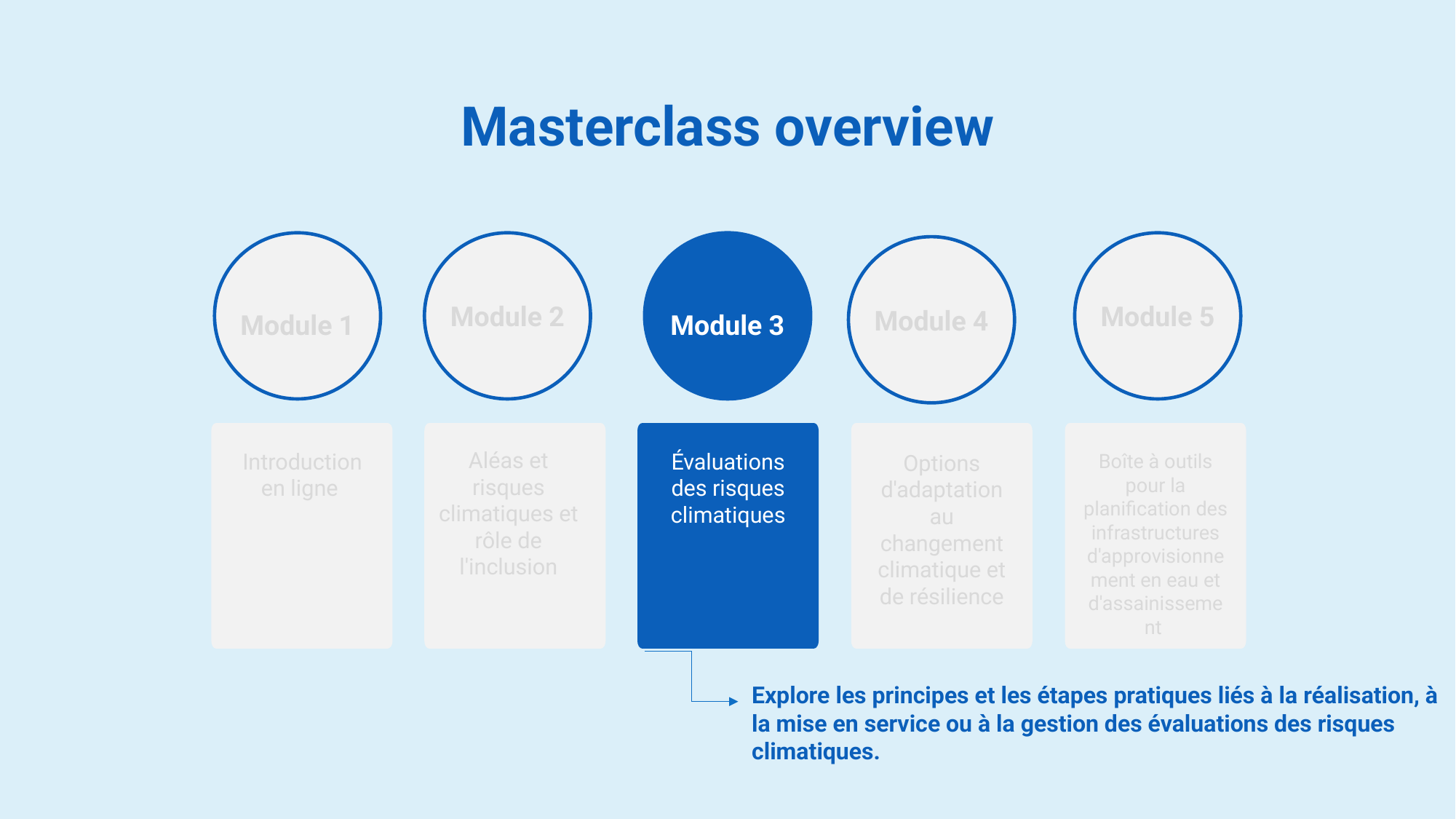

Module 1
Module 2

Module 3
Module 5
Module 4

Aléas et risques climatiques et rôle de l'inclusion
 Introduction en ligne

Évaluations des risques climatiques
Options d'adaptation au changement climatique et de résilience
Boîte à outils pour la planification des infrastructures d'approvisionnement en eau et d'assainissement
Explore les principes et les étapes pratiques liés à la réalisation, à la mise en service ou à la gestion des évaluations des risques climatiques.